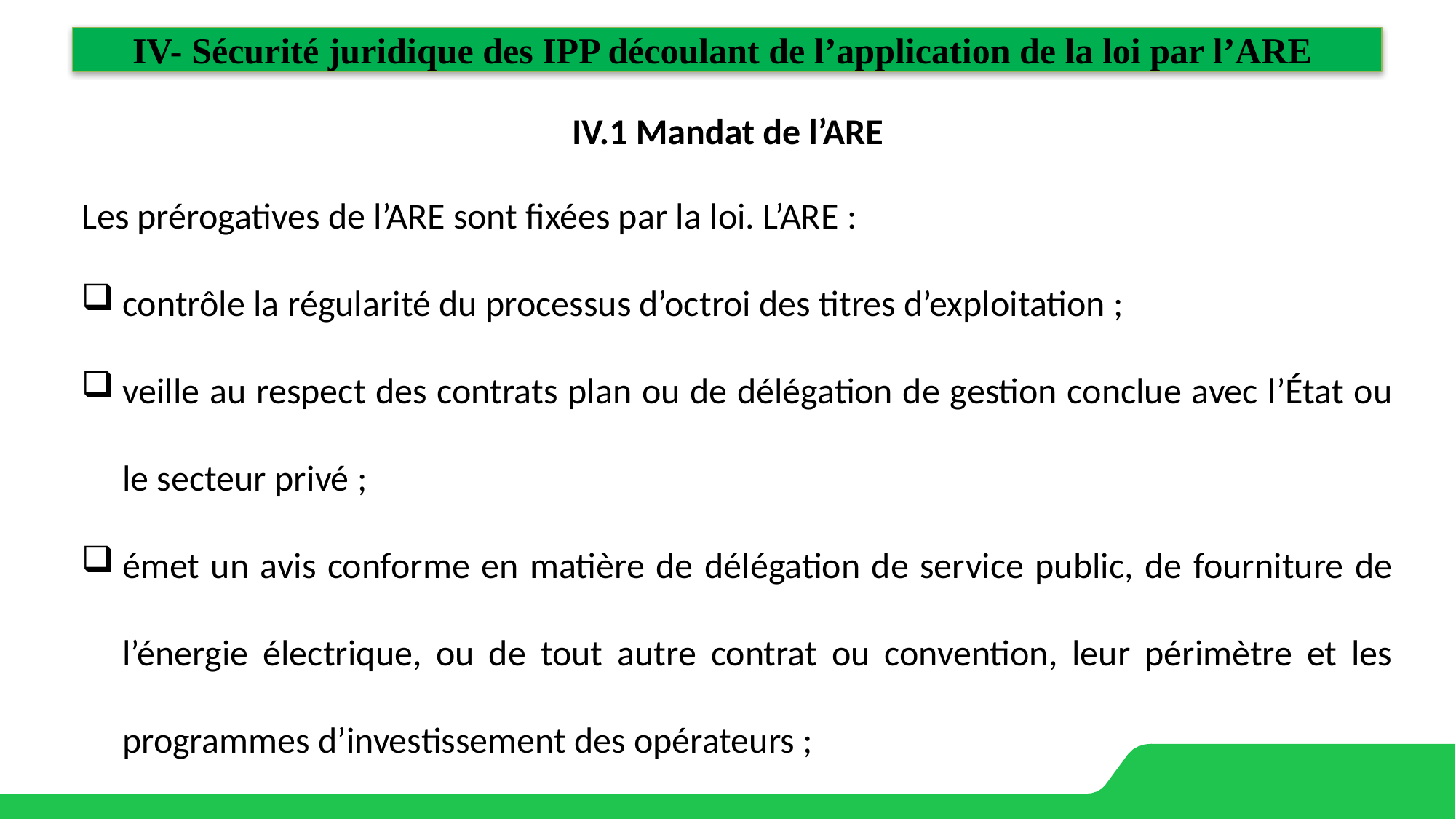

# IV- Sécurité juridique des IPP découlant de l’application de la loi par l’ARE
IV.1 Mandat de l’ARE
Les prérogatives de l’ARE sont fixées par la loi. L’ARE :
contrôle la régularité du processus d’octroi des titres d’exploitation ;
veille au respect des contrats plan ou de délégation de gestion conclue avec l’État ou le secteur privé ;
émet un avis conforme en matière de délégation de service public, de fourniture de l’énergie électrique, ou de tout autre contrat ou convention, leur périmètre et les programmes d’investissement des opérateurs ;